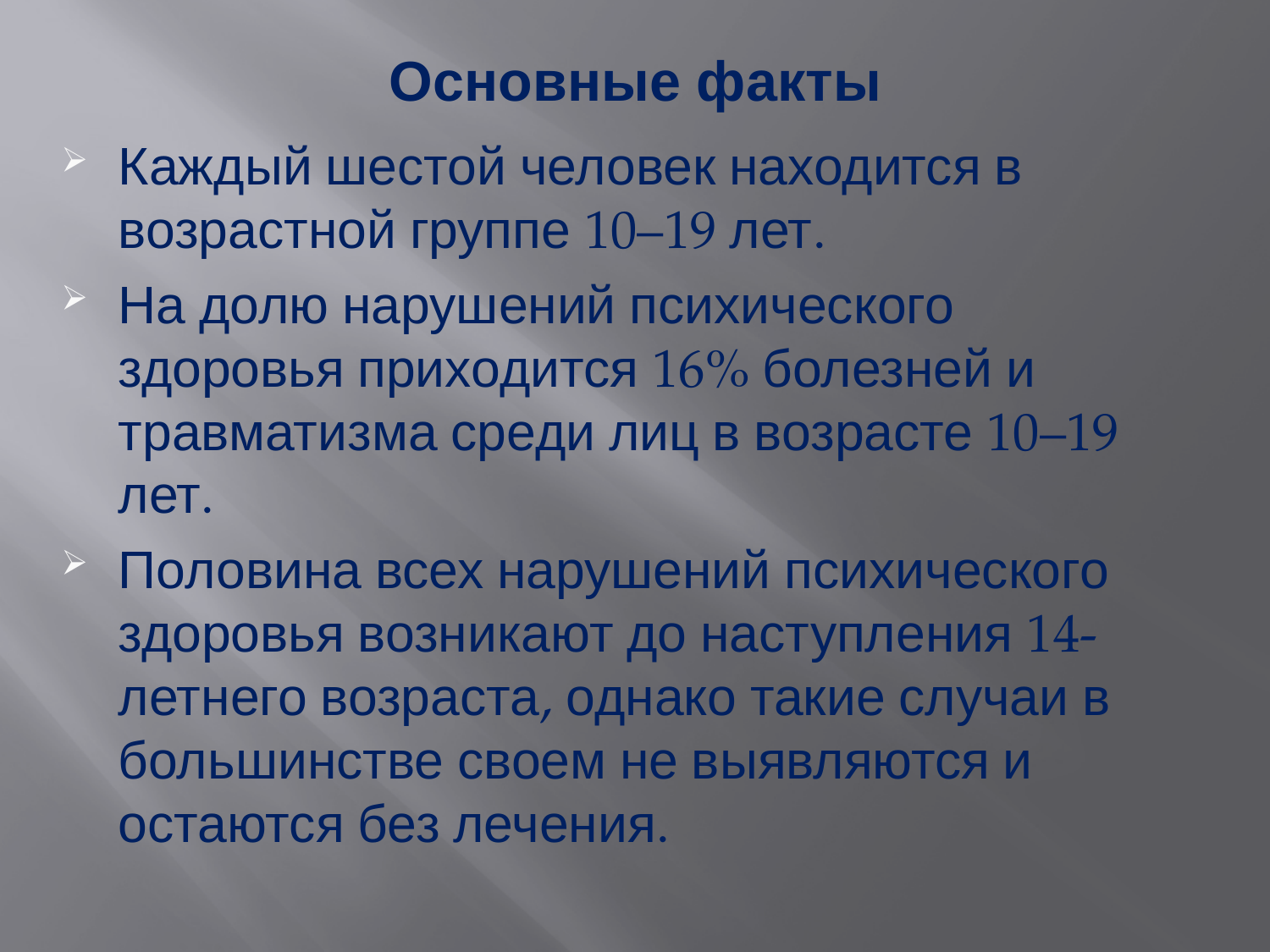

Основные факты
Каждый шестой человек находится в возрастной группе 10–19 лет.
На долю нарушений психического здоровья приходится 16% болезней и травматизма среди лиц в возрасте 10–19 лет.
Половина всех нарушений психического здоровья возникают до наступления 14-летнего возраста, однако такие случаи в большинстве своем не выявляются и остаются без лечения.